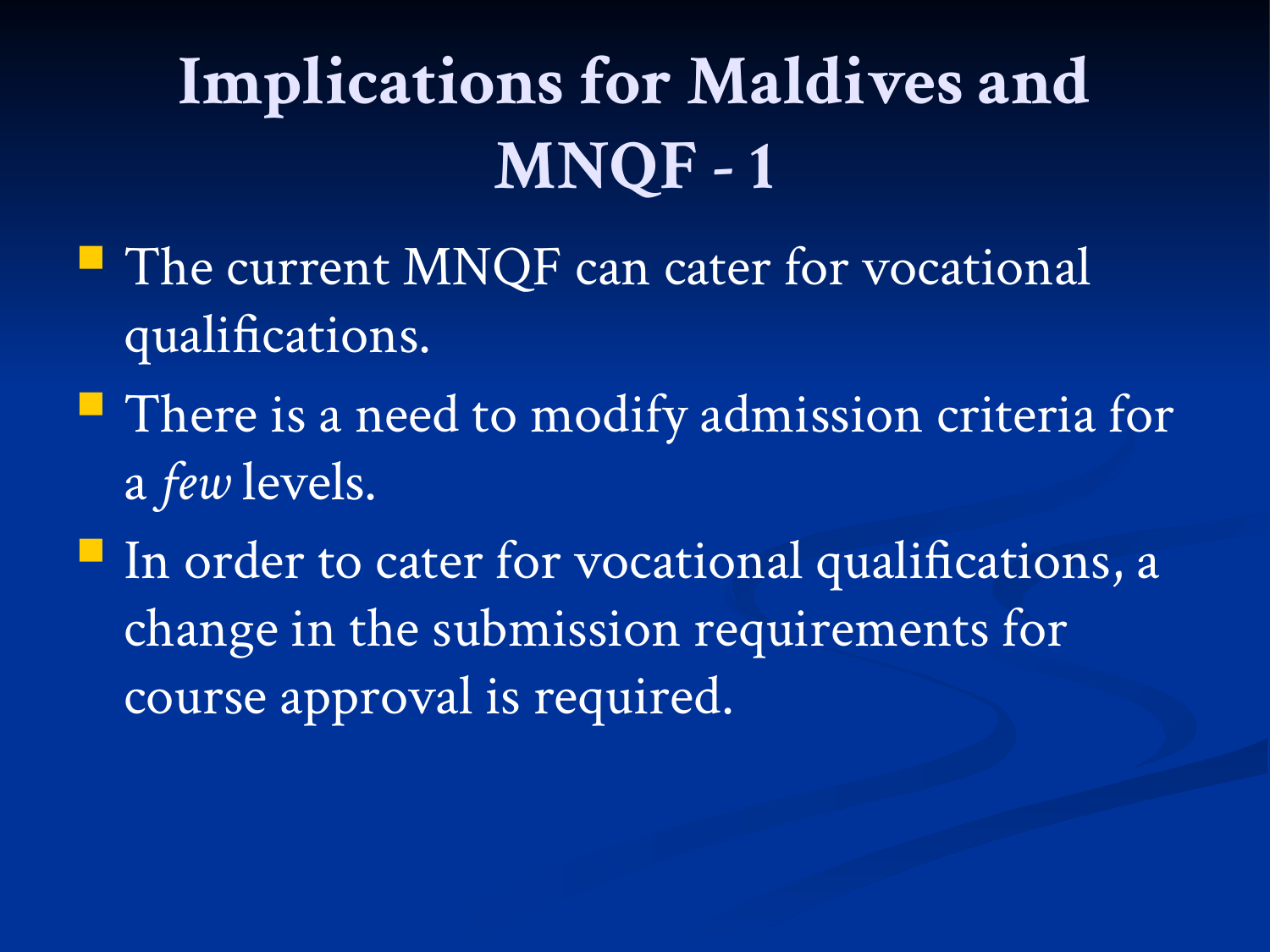

# Implications for Maldives and MNQF - 1
The current MNQF can cater for vocational qualifications.
There is a need to modify admission criteria for a few levels.
In order to cater for vocational qualifications, a change in the submission requirements for course approval is required.